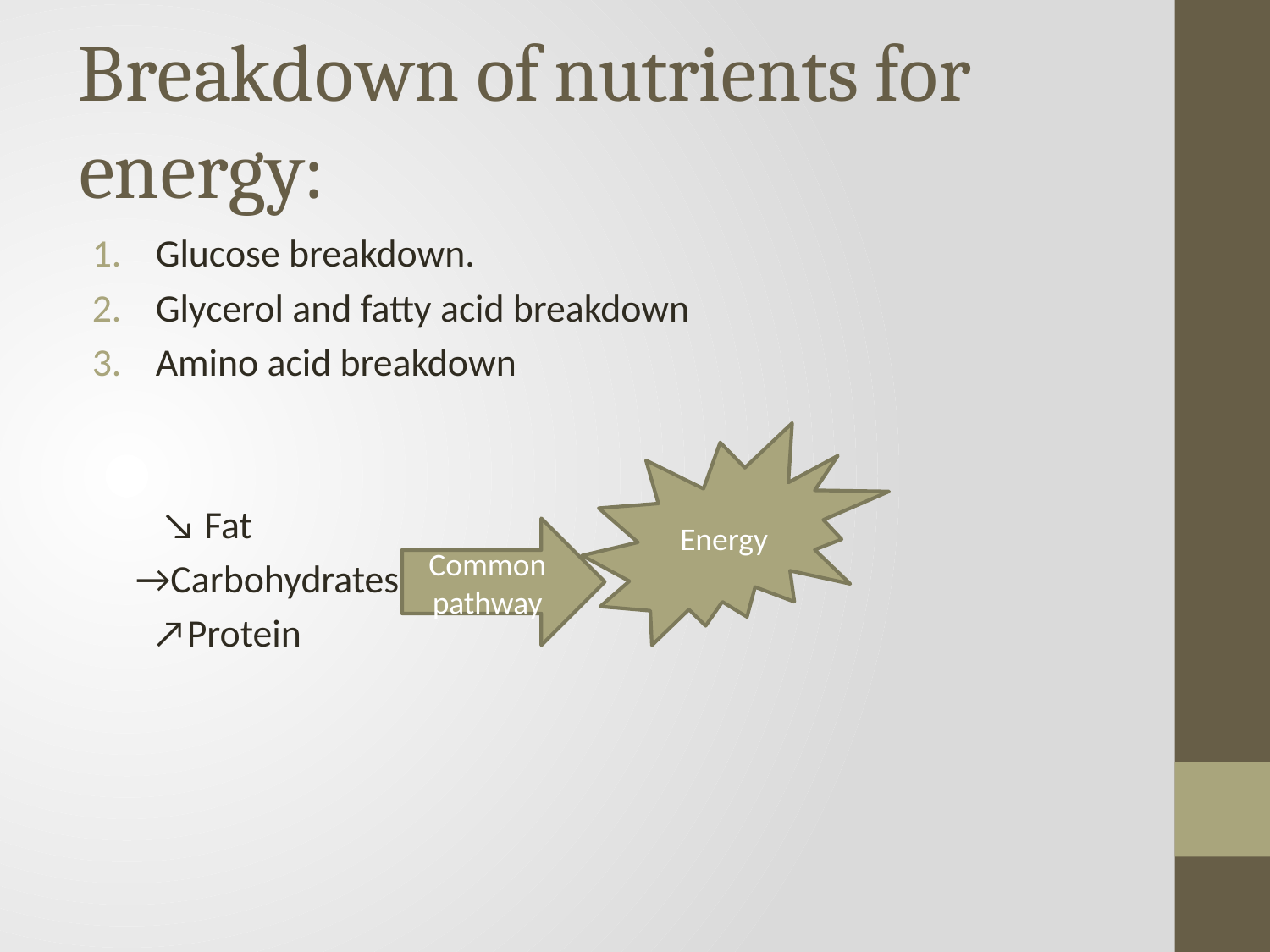

# Breakdown of nutrients for energy:
Glucose breakdown.
Glycerol and fatty acid breakdown
Amino acid breakdown

        ↘ Fat
     →Carbohydrates
       ↗Protein

Energy
Common pathway